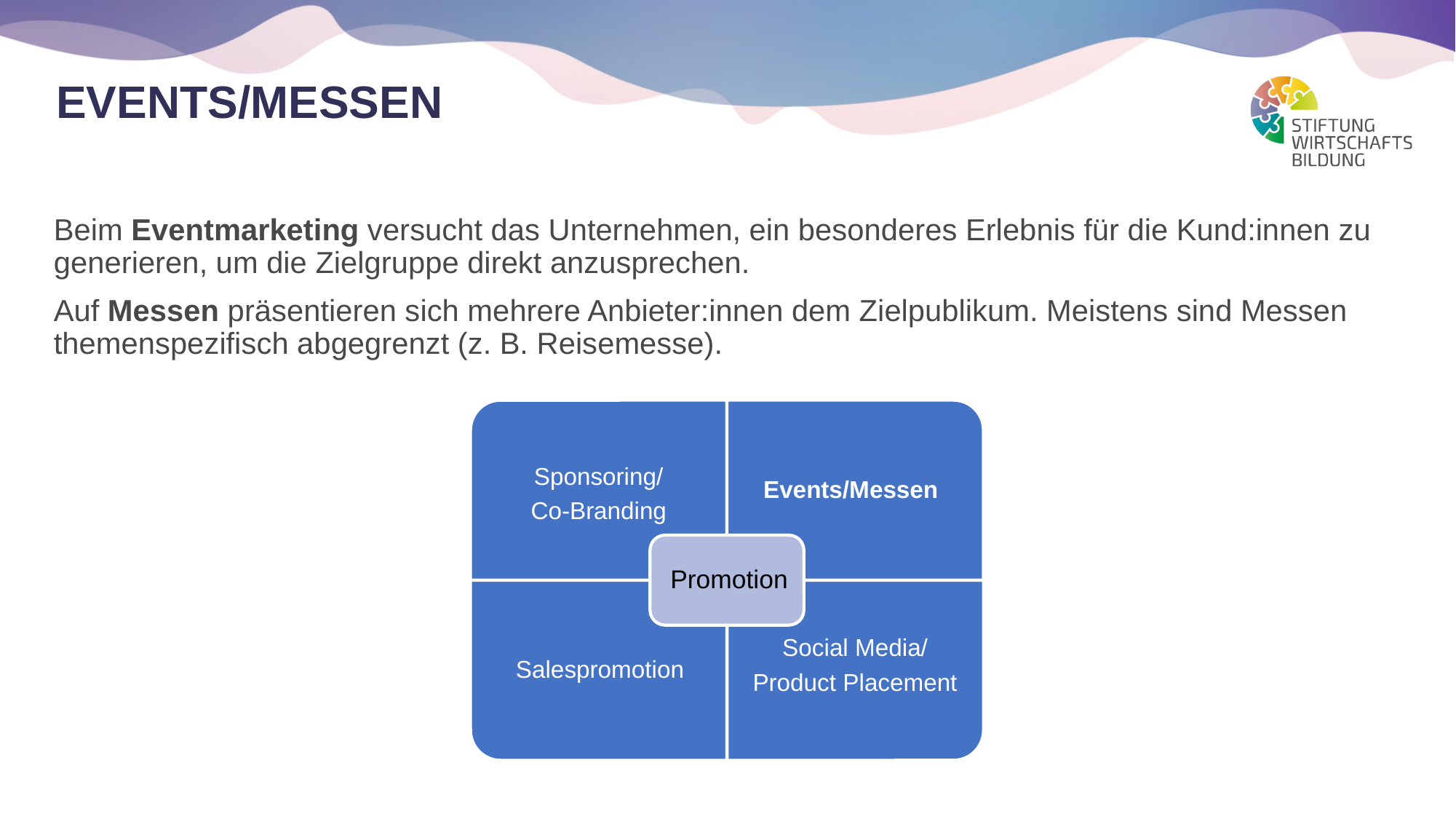

# Events/Messen
Beim Eventmarketing versucht das Unternehmen, ein besonderes Erlebnis für die Kund:innen zu generieren, um die Zielgruppe direkt anzusprechen.
Auf Messen präsentieren sich mehrere Anbieter:innen dem Zielpublikum. Meistens sind Messen themenspezifisch abgegrenzt (z. B. Reisemesse).

Sponsoring/
Co-Branding
Events/Messen
Salespromotion
Social Media/
Product Placement
Promotion